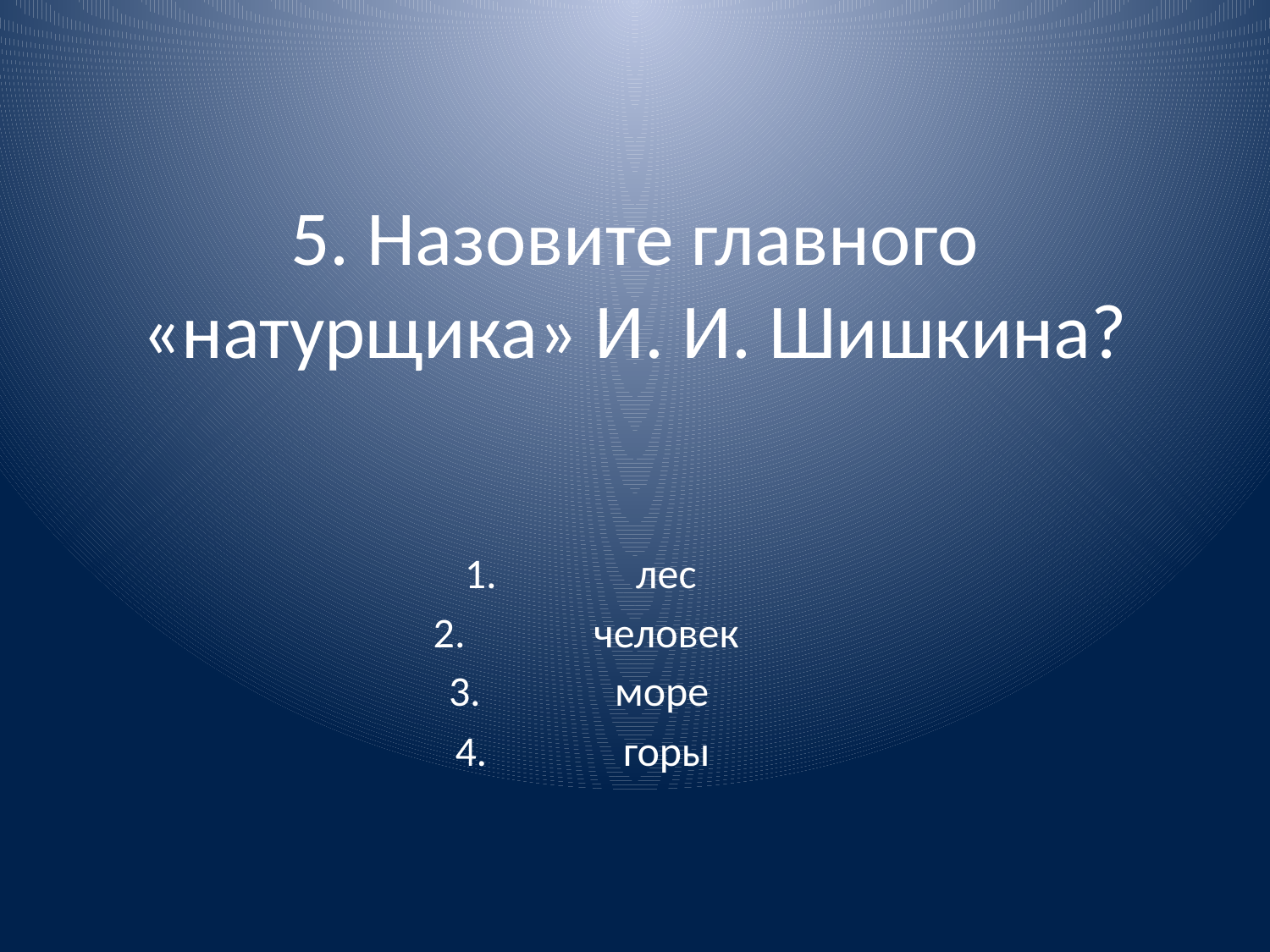

# 5. Назовите главного «натурщика» И. И. Шишкина?
лес
человек
море
горы